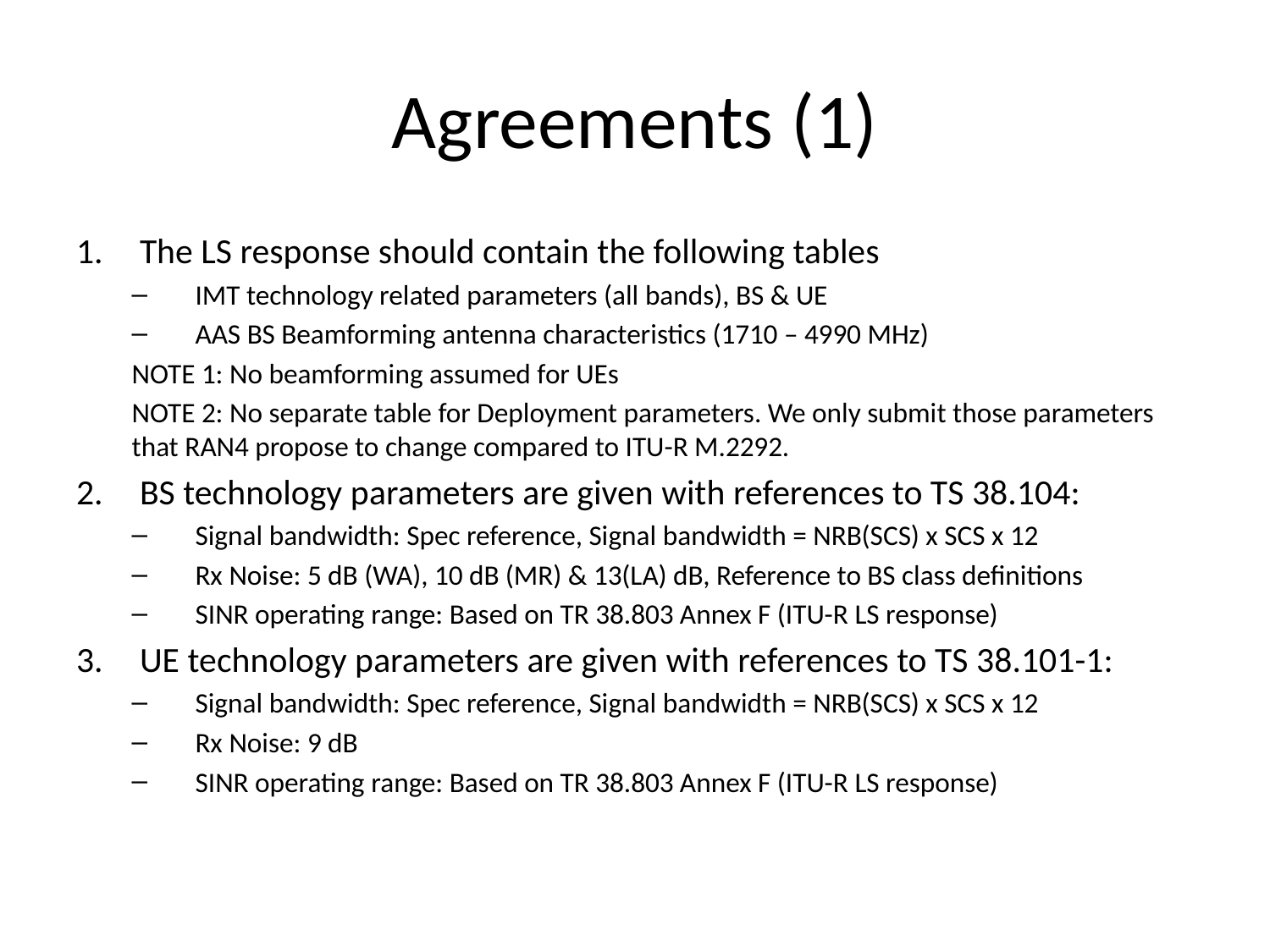

# Agreements (1)
The LS response should contain the following tables
IMT technology related parameters (all bands), BS & UE
AAS BS Beamforming antenna characteristics (1710 – 4990 MHz)
NOTE 1: No beamforming assumed for UEs
NOTE 2: No separate table for Deployment parameters. We only submit those parameters that RAN4 propose to change compared to ITU-R M.2292.
BS technology parameters are given with references to TS 38.104:
Signal bandwidth: Spec reference, Signal bandwidth = NRB(SCS) x SCS x 12
Rx Noise: 5 dB (WA), 10 dB (MR) & 13(LA) dB, Reference to BS class definitions
SINR operating range: Based on TR 38.803 Annex F (ITU-R LS response)
UE technology parameters are given with references to TS 38.101-1:
Signal bandwidth: Spec reference, Signal bandwidth = NRB(SCS) x SCS x 12
Rx Noise: 9 dB
SINR operating range: Based on TR 38.803 Annex F (ITU-R LS response)